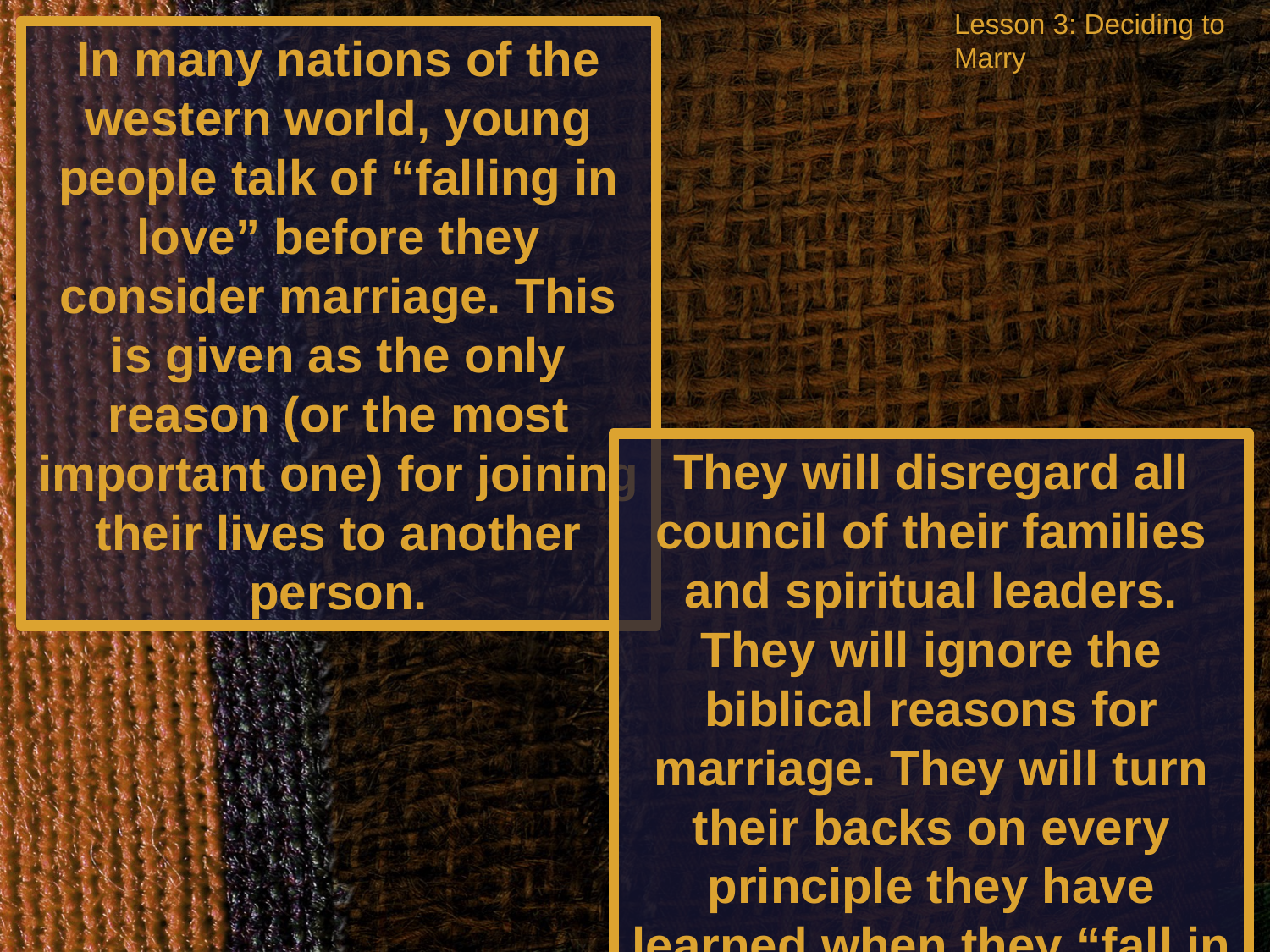

Lesson 3: Deciding to Marry
In many nations of the western world, young people talk of “falling in love” before they consider marriage. This is given as the only reason (or the most important one) for joining their lives to another person.
They will disregard all council of their families and spiritual leaders. They will ignore the biblical reasons for marriage. They will turn their backs on every principle they have learned when they “fall in love.”